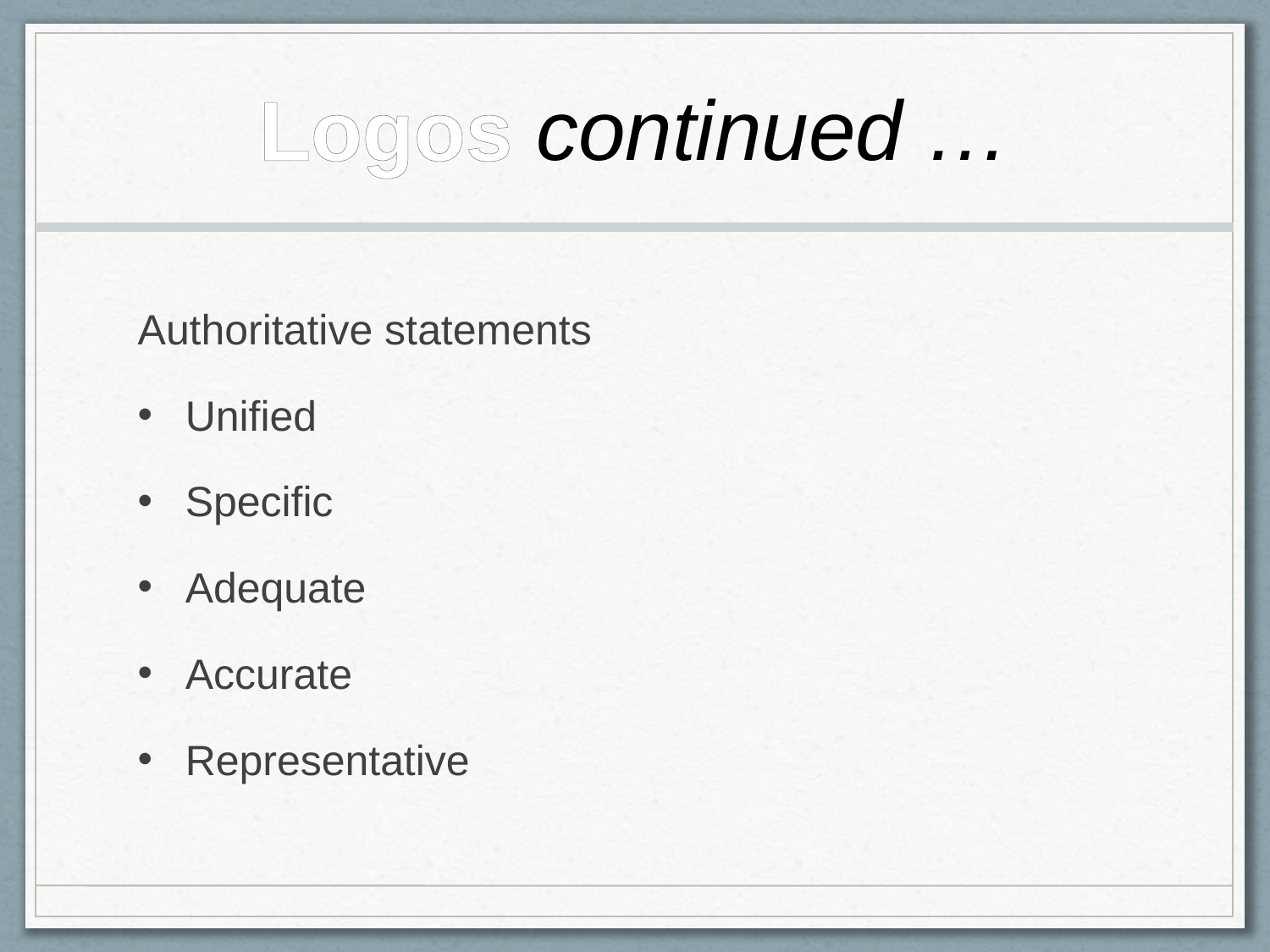

# Logos continued …
Authoritative statements
Unified
Specific
Adequate
Accurate
Representative